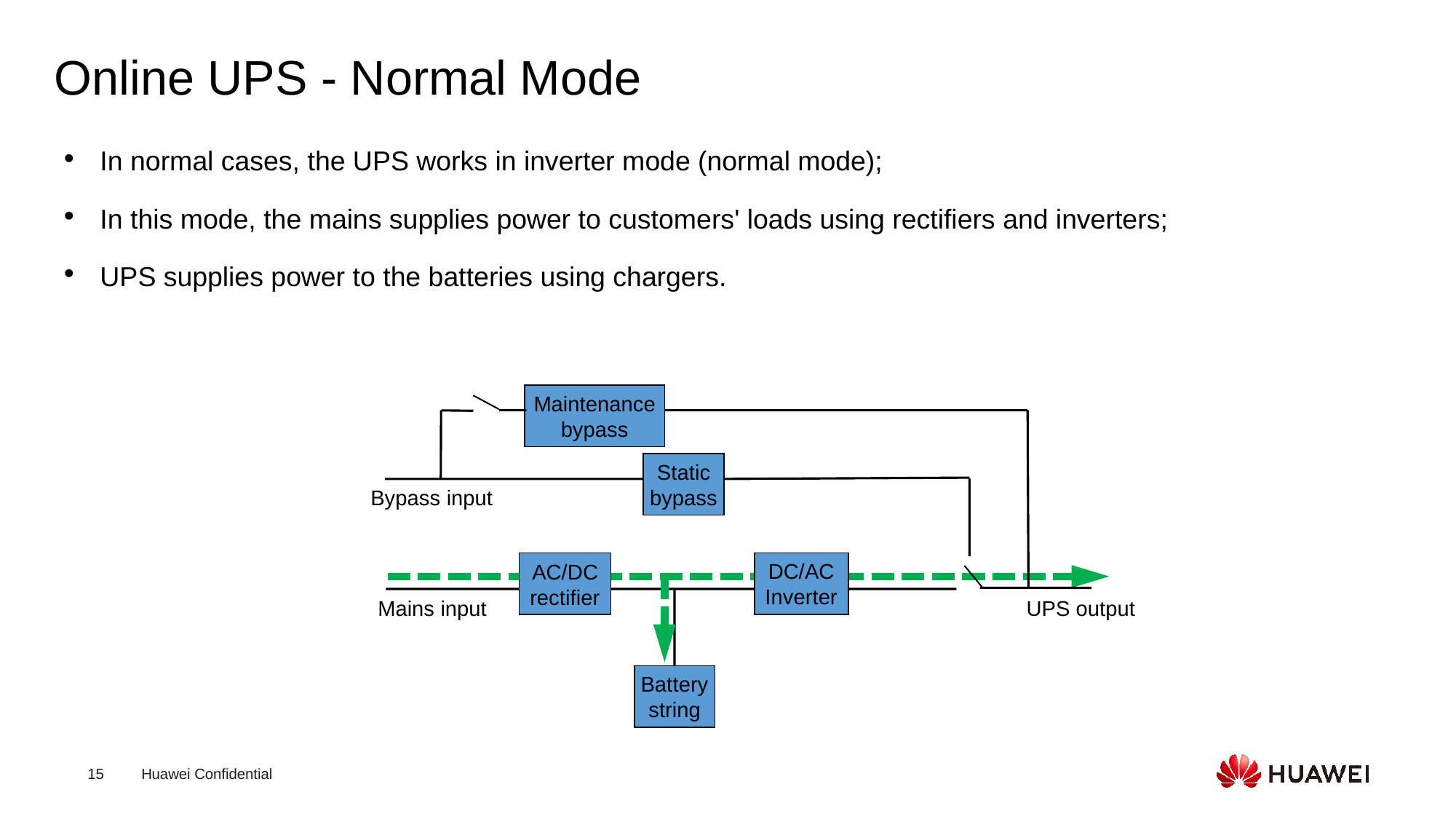

# Online UPS - Normal Mode
In normal cases, the UPS works in inverter mode (normal mode);
In this mode, the mains supplies power to customers' loads using rectifiers and inverters;
UPS supplies power to the batteries using chargers.
Maintenance bypass

Static bypass

Bypass input

DC/AC
Inverter
AC/DC
rectifier

Mains input
UPS output

Battery string